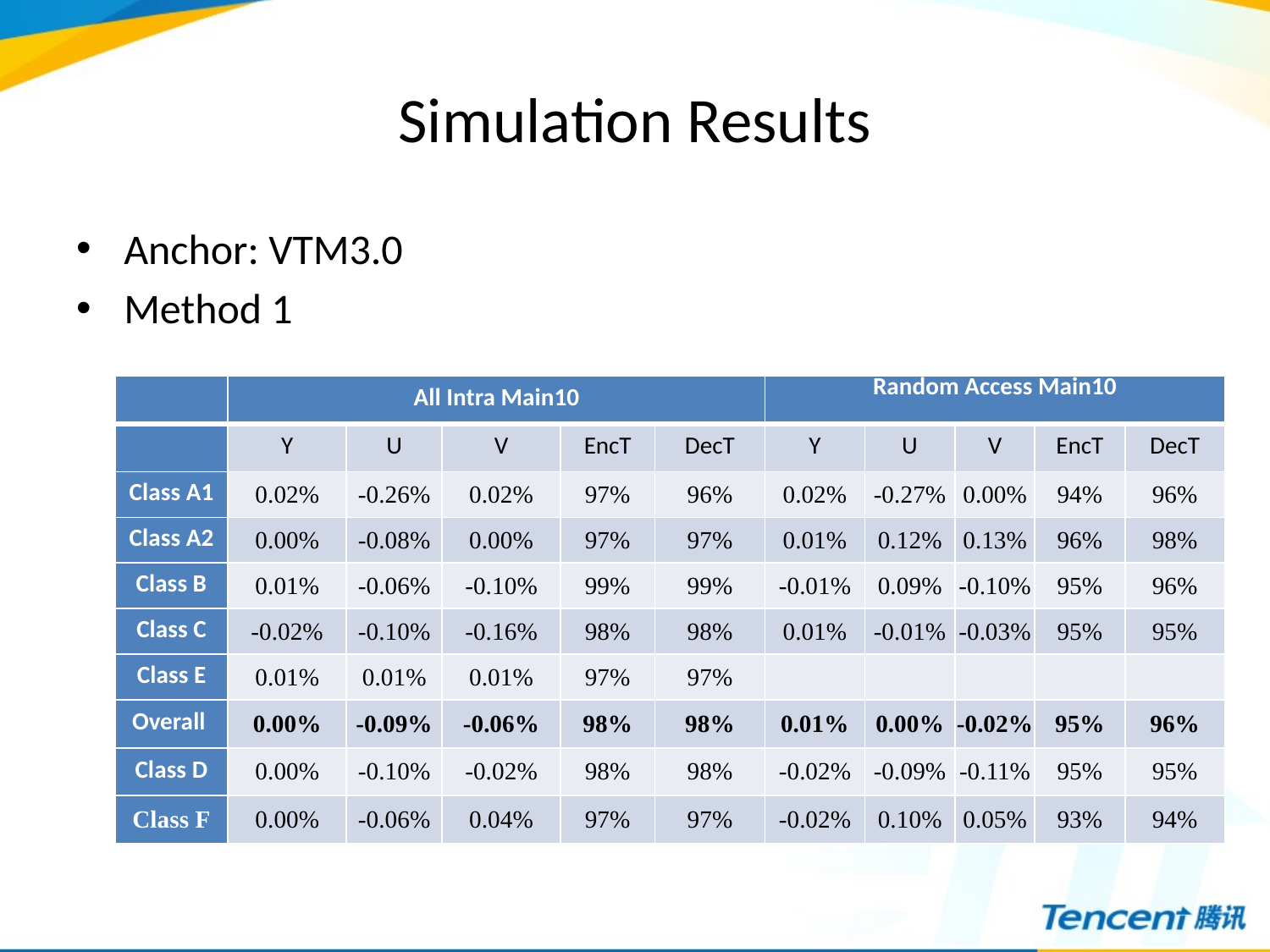

# Simulation Results
Anchor: VTM3.0
Method 1

|  | All Intra Main10 |  |  |  |  | Random Access Main10 |  |  |  |  |
| --- | --- | --- | --- | --- | --- | --- | --- | --- | --- | --- |
|  | Y | U | V | EncT | DecT | Y | U | V | EncT | DecT |
| Class A1 | 0.02% | -0.26% | 0.02% | 97% | 96% | 0.02% | -0.27% | 0.00% | 94% | 96% |
| Class A2 | 0.00% | -0.08% | 0.00% | 97% | 97% | 0.01% | 0.12% | 0.13% | 96% | 98% |
| Class B | 0.01% | -0.06% | -0.10% | 99% | 99% | -0.01% | 0.09% | -0.10% | 95% | 96% |
| Class C | -0.02% | -0.10% | -0.16% | 98% | 98% | 0.01% | -0.01% | -0.03% | 95% | 95% |
| Class E | 0.01% | 0.01% | 0.01% | 97% | 97% |  |  |  |  |  |
| Overall | 0.00% | -0.09% | -0.06% | 98% | 98% | 0.01% | 0.00% | -0.02% | 95% | 96% |
| Class D | 0.00% | -0.10% | -0.02% | 98% | 98% | -0.02% | -0.09% | -0.11% | 95% | 95% |
| Class F | 0.00% | -0.06% | 0.04% | 97% | 97% | -0.02% | 0.10% | 0.05% | 93% | 94% |